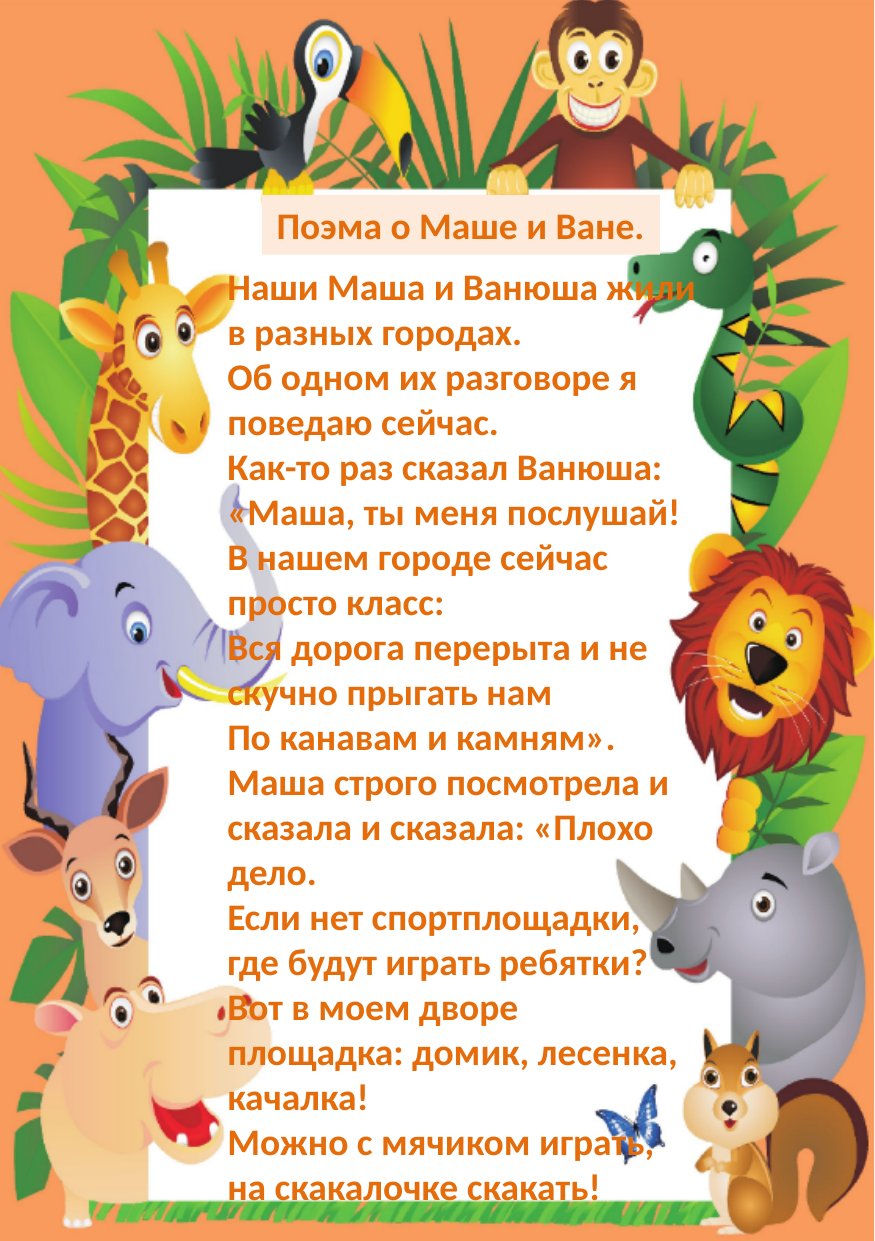

Поэма о Маше и Ване.
Наши Маша и Ванюша жили в разных городах.
Об одном их разговоре я поведаю сейчас.
Как-то раз сказал Ванюша: «Маша, ты меня послушай!
В нашем городе сейчас просто класс:
Вся дорога перерыта и не скучно прыгать нам
По канавам и камням».
Маша строго посмотрела и сказала и сказала: «Плохо дело.
Если нет спортплощадки, где будут играть ребятки?
Вот в моем дворе площадка: домик, лесенка, качалка!
Можно с мячиком играть, на скакалочке скакать!